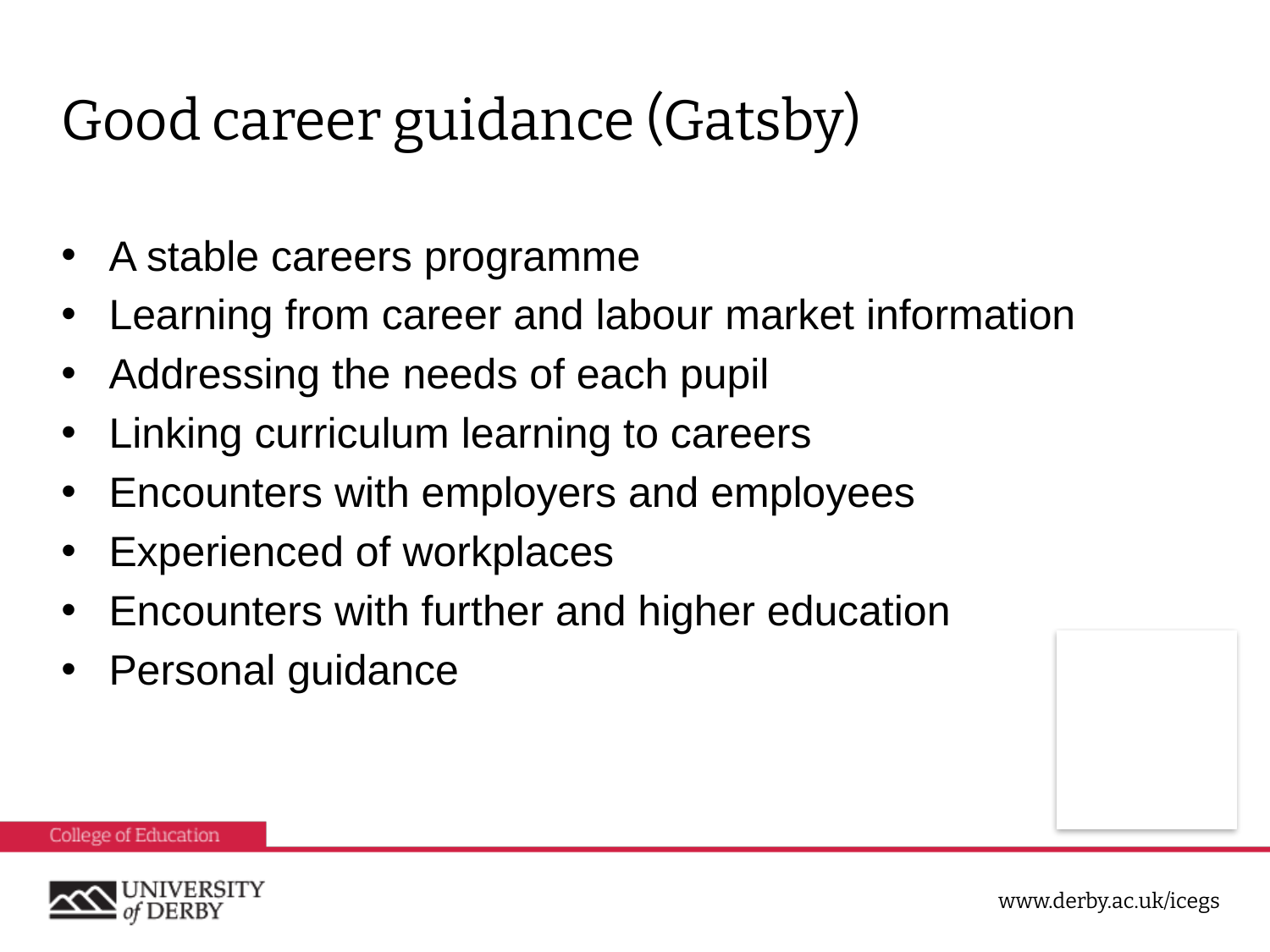

# Good career guidance (Gatsby)
A stable careers programme
Learning from career and labour market information
Addressing the needs of each pupil
Linking curriculum learning to careers
Encounters with employers and employees
Experienced of workplaces
Encounters with further and higher education
Personal guidance